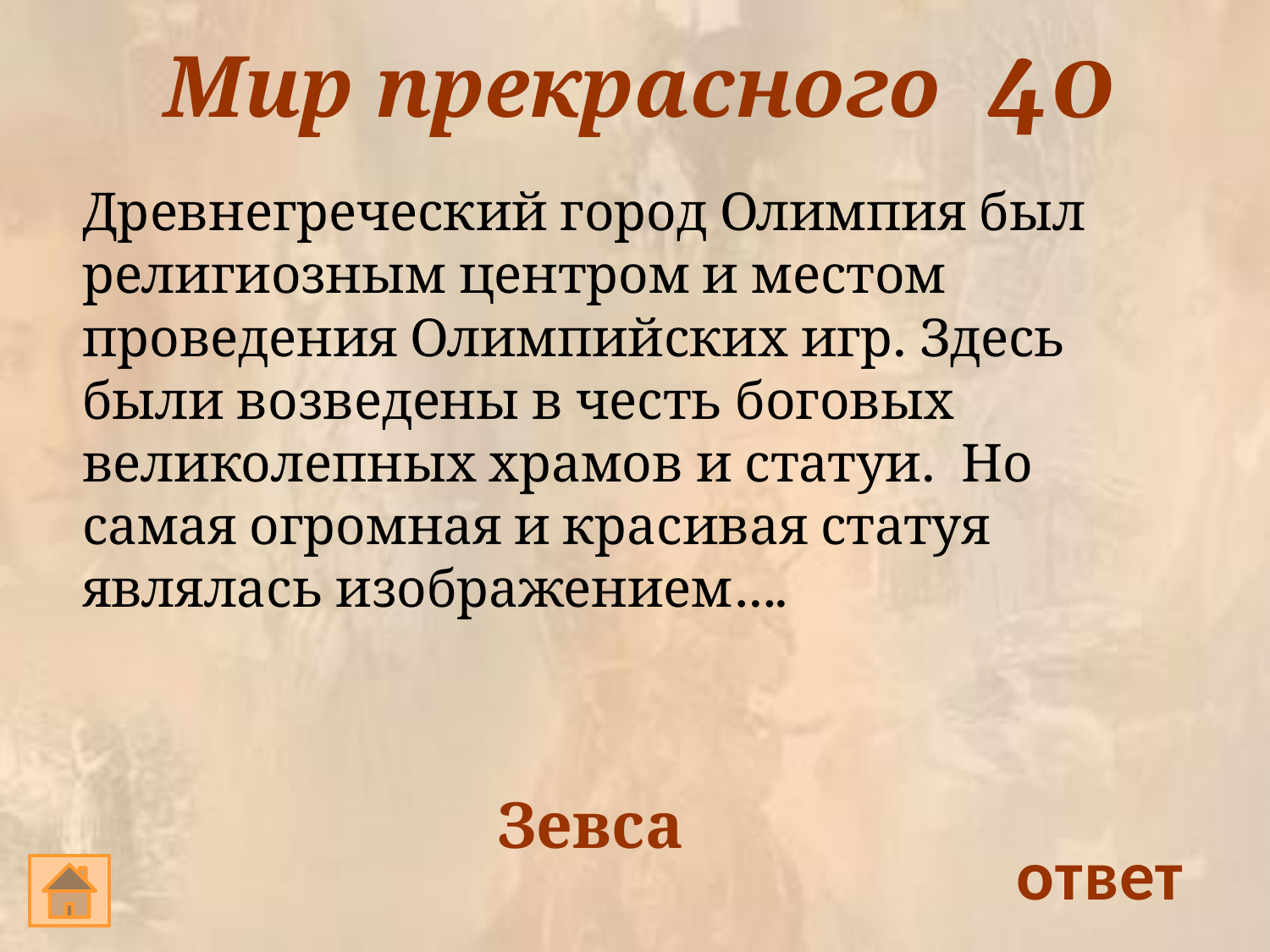

# Мир прекрасного  40
Древнегреческий город Олимпия был религиозным центром и местом проведения Олимпийских игр. Здесь были возведены в честь боговых великолепных храмов и статуи.  Но самая огромная и красивая статуя являлась изображением….
Зевса
ответ